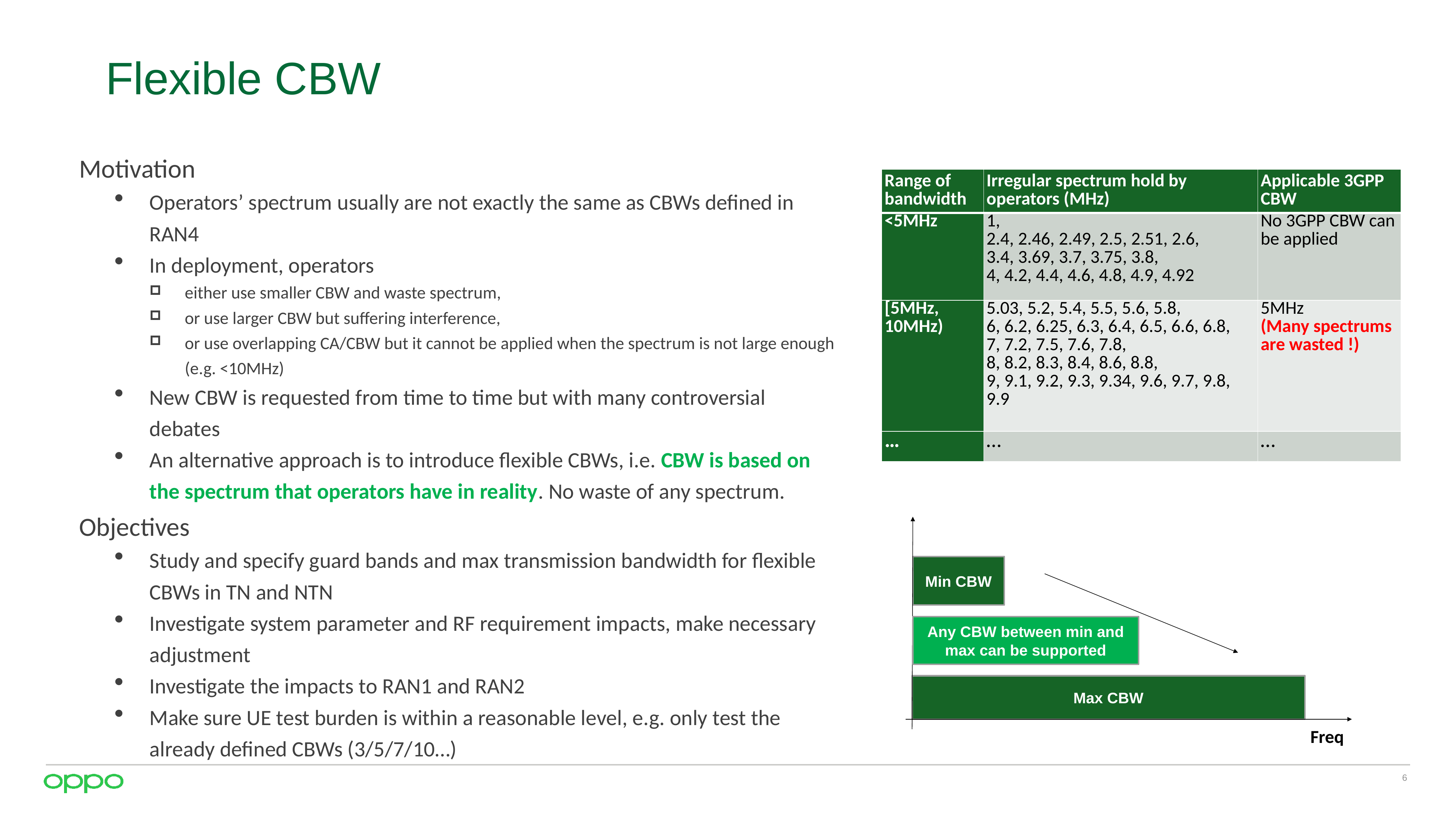

# Flexible CBW
Motivation
Operators’ spectrum usually are not exactly the same as CBWs defined in RAN4
In deployment, operators
either use smaller CBW and waste spectrum,
or use larger CBW but suffering interference,
or use overlapping CA/CBW but it cannot be applied when the spectrum is not large enough (e.g. <10MHz)
New CBW is requested from time to time but with many controversial debates
An alternative approach is to introduce flexible CBWs, i.e. CBW is based on the spectrum that operators have in reality. No waste of any spectrum.
Objectives
Study and specify guard bands and max transmission bandwidth for flexible CBWs in TN and NTN
Investigate system parameter and RF requirement impacts, make necessary adjustment
Investigate the impacts to RAN1 and RAN2
Make sure UE test burden is within a reasonable level, e.g. only test the already defined CBWs (3/5/7/10…)
| Range of bandwidth | Irregular spectrum hold by operators (MHz) | Applicable 3GPP CBW |
| --- | --- | --- |
| <5MHz | 1, 2.4, 2.46, 2.49, 2.5, 2.51, 2.6, 3.4, 3.69, 3.7, 3.75, 3.8, 4, 4.2, 4.4, 4.6, 4.8, 4.9, 4.92 | No 3GPP CBW can be applied |
| [5MHz, 10MHz) | 5.03, 5.2, 5.4, 5.5, 5.6, 5.8, 6, 6.2, 6.25, 6.3, 6.4, 6.5, 6.6, 6.8, 7, 7.2, 7.5, 7.6, 7.8, 8, 8.2, 8.3, 8.4, 8.6, 8.8, 9, 9.1, 9.2, 9.3, 9.34, 9.6, 9.7, 9.8, 9.9 | 5MHz (Many spectrums are wasted !) |
| … | … | … |
Min CBW
Any CBW between min and max can be supported
Max CBW
Freq